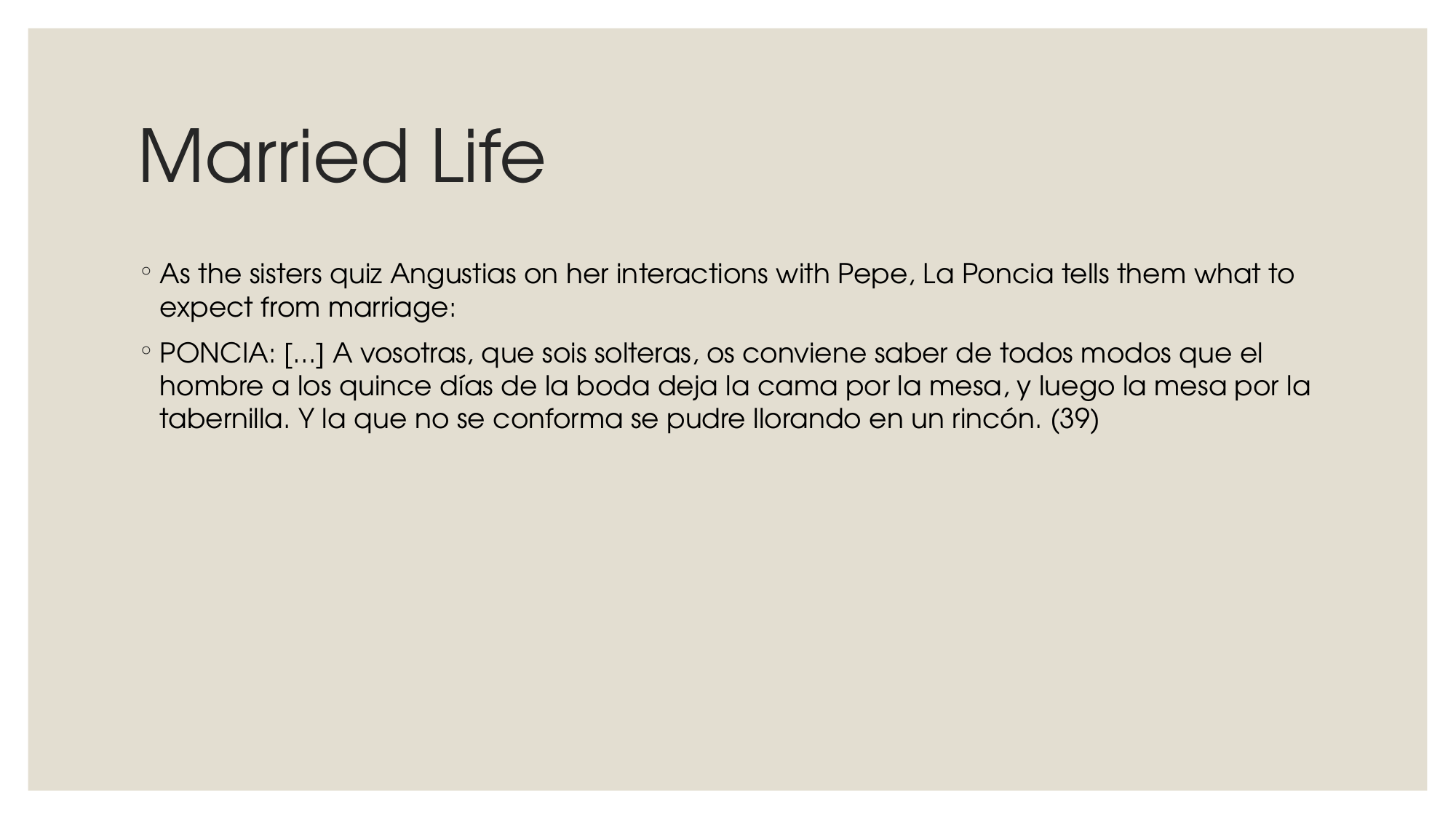

# Married Life
As the sisters quiz Angustias on her interactions with Pepe, La Poncia tells them what to expect from marriage:
PONCIA: […] A vosotras, que sois solteras, os conviene saber de todos modos que el hombre a los quince días de la boda deja la cama por la mesa, y luego la mesa por la tabernilla. Y la que no se conforma se pudre llorando en un rincón. (39)